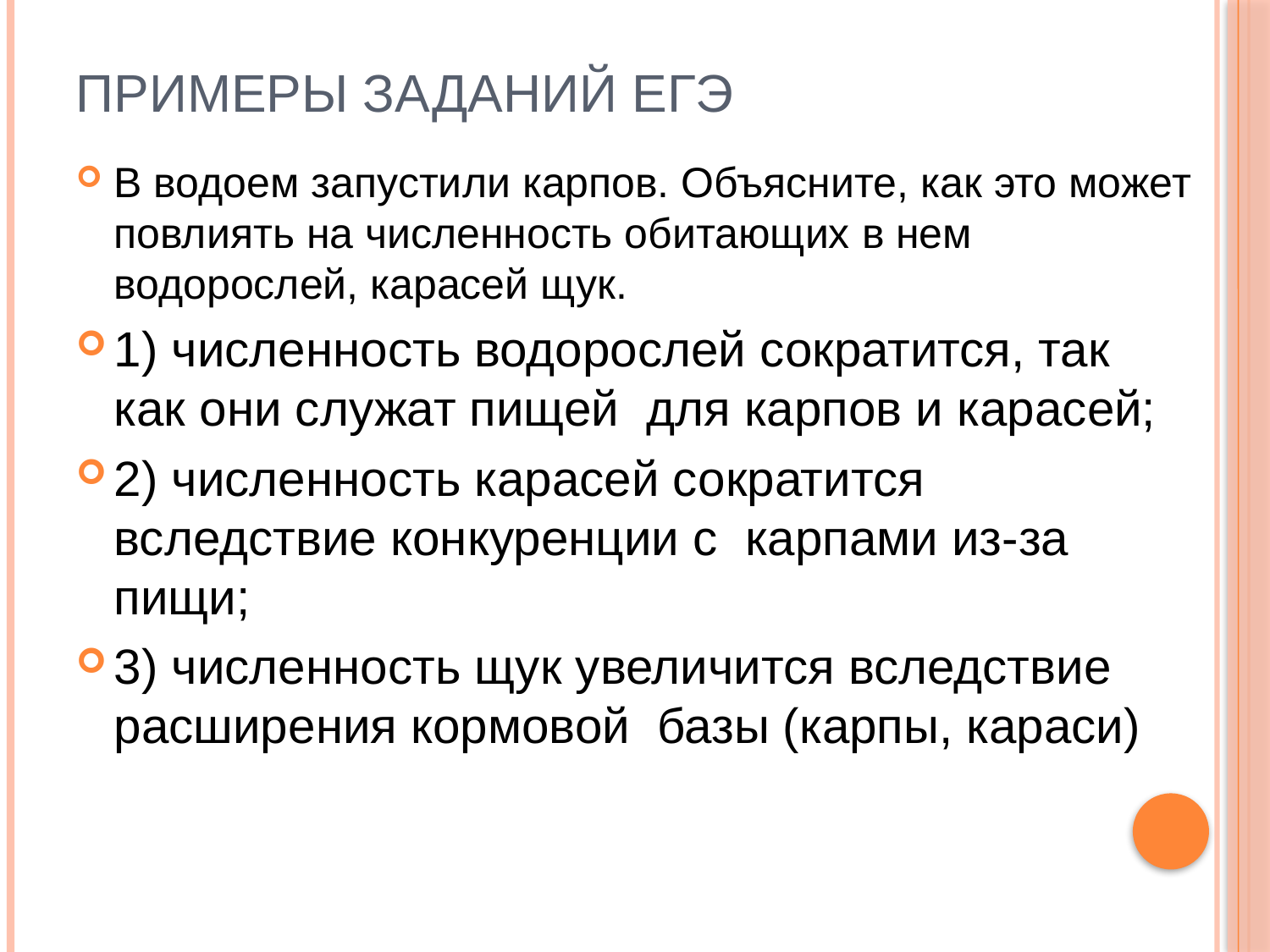

# Примеры заданий ЕГЭ
В водоем запустили карпов. Объясните, как это может повлиять на численность обитающих в нем водорослей, карасей щук.
1) численность водорослей сократится, так как они служат пищей  для карпов и карасей;
2) численность карасей сократится вследствие конкуренции с  карпами из-за пищи;
3) численность щук увеличится вследствие расширения кормовой  базы (карпы, караси)